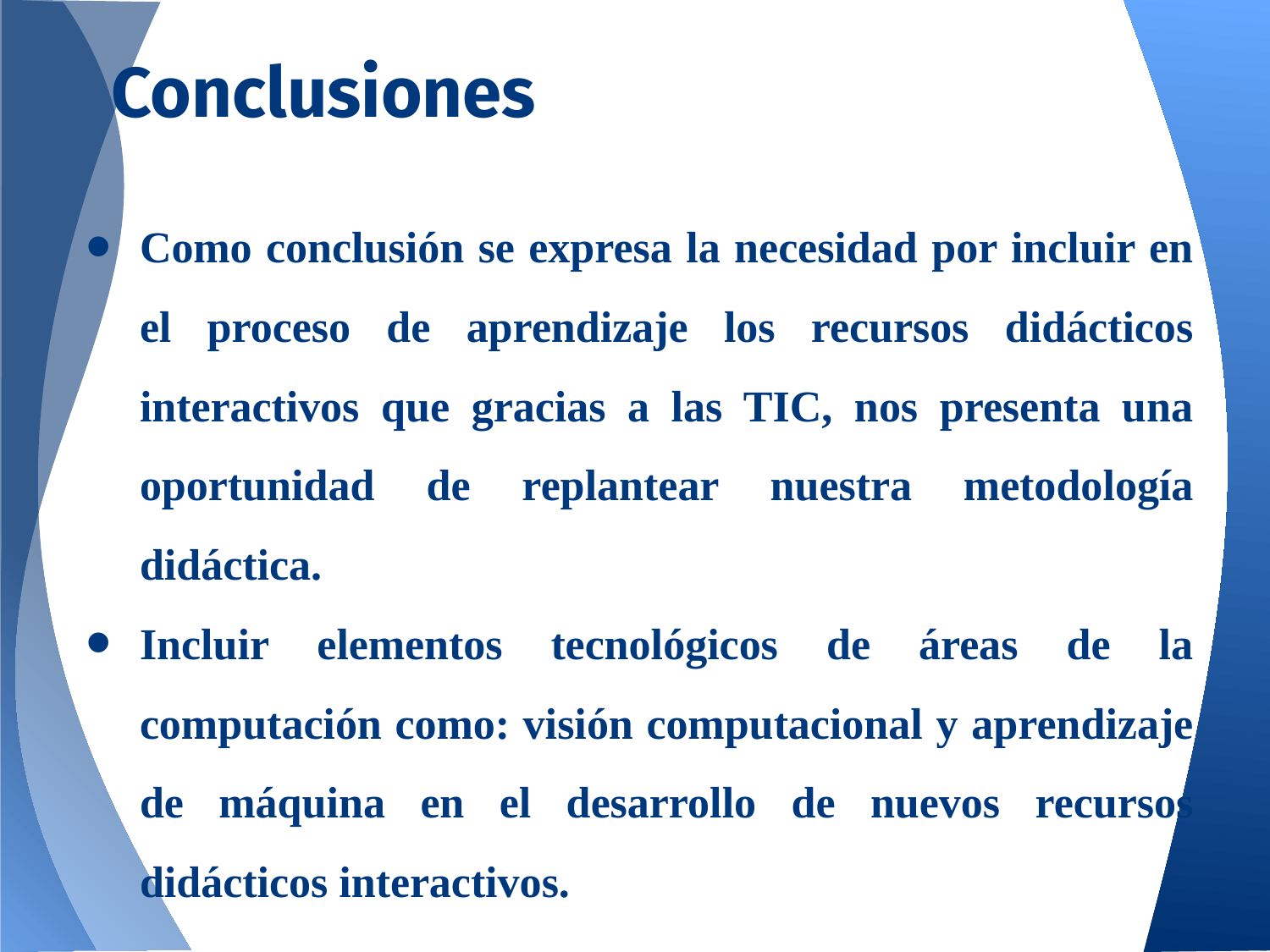

# Conclusiones
Como conclusión se expresa la necesidad por incluir en el proceso de aprendizaje los recursos didácticos interactivos que gracias a las TIC, nos presenta una oportunidad de replantear nuestra metodología didáctica.
Incluir elementos tecnológicos de áreas de la computación como: visión computacional y aprendizaje de máquina en el desarrollo de nuevos recursos didácticos interactivos.